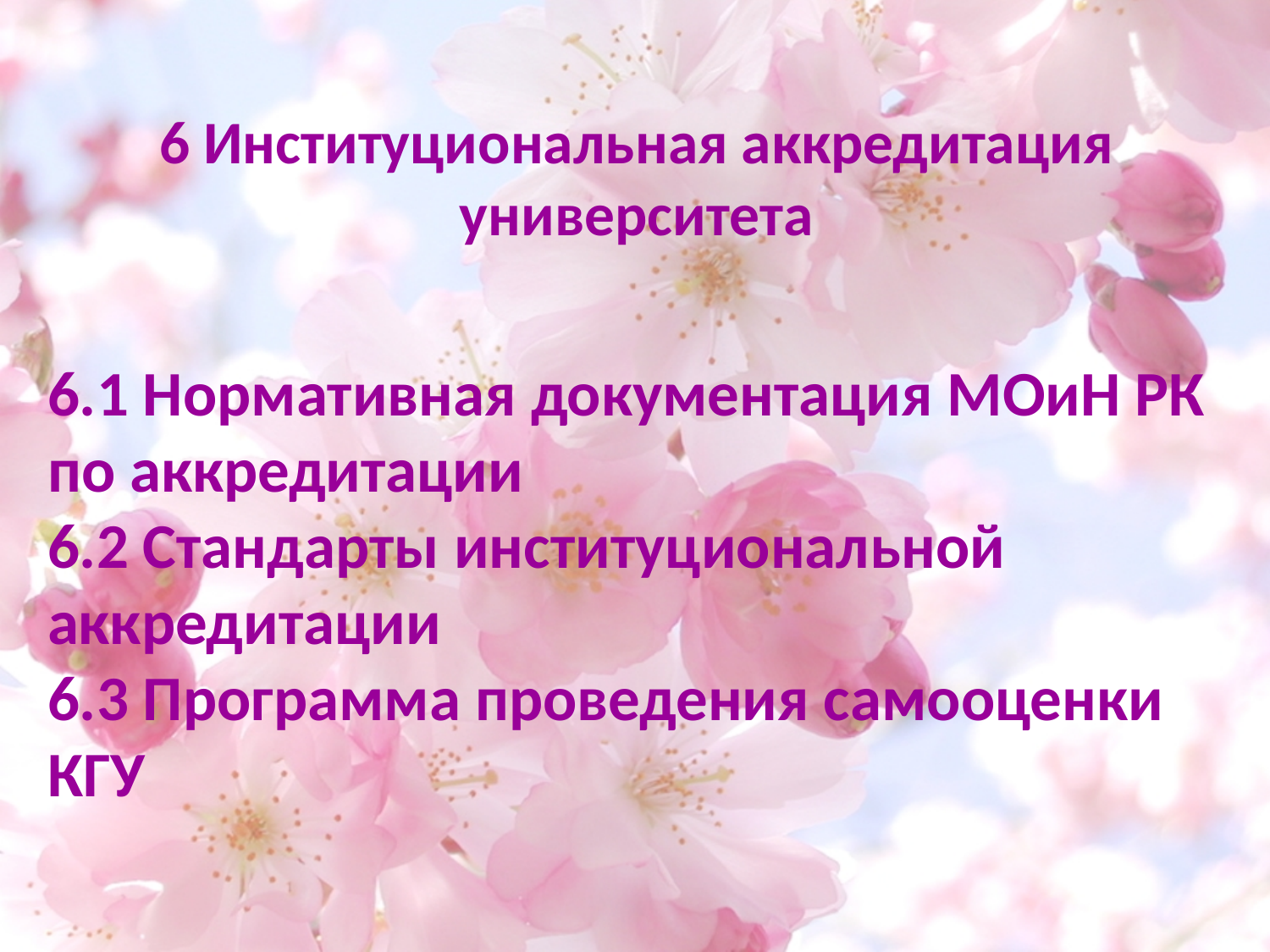

# 6 Институциональная аккредитация университета
6.1 Нормативная документация МОиН РК по аккредитации
6.2 Стандарты институциональной аккредитации
6.3 Программа проведения самооценки КГУ